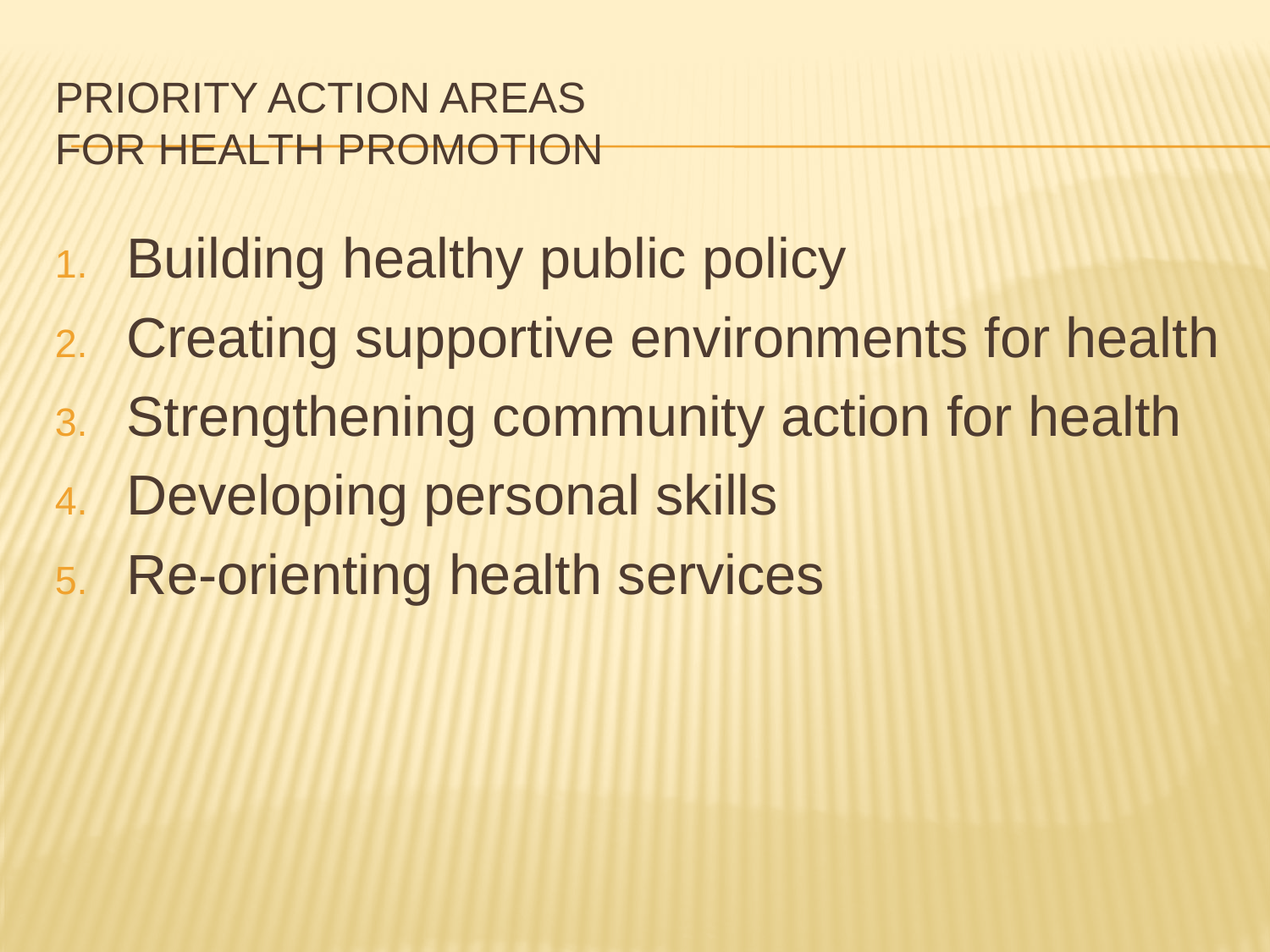

# Priority Action areas for Health Promotion
Building healthy public policy
Creating supportive environments for health
Strengthening community action for health
Developing personal skills
Re-orienting health services